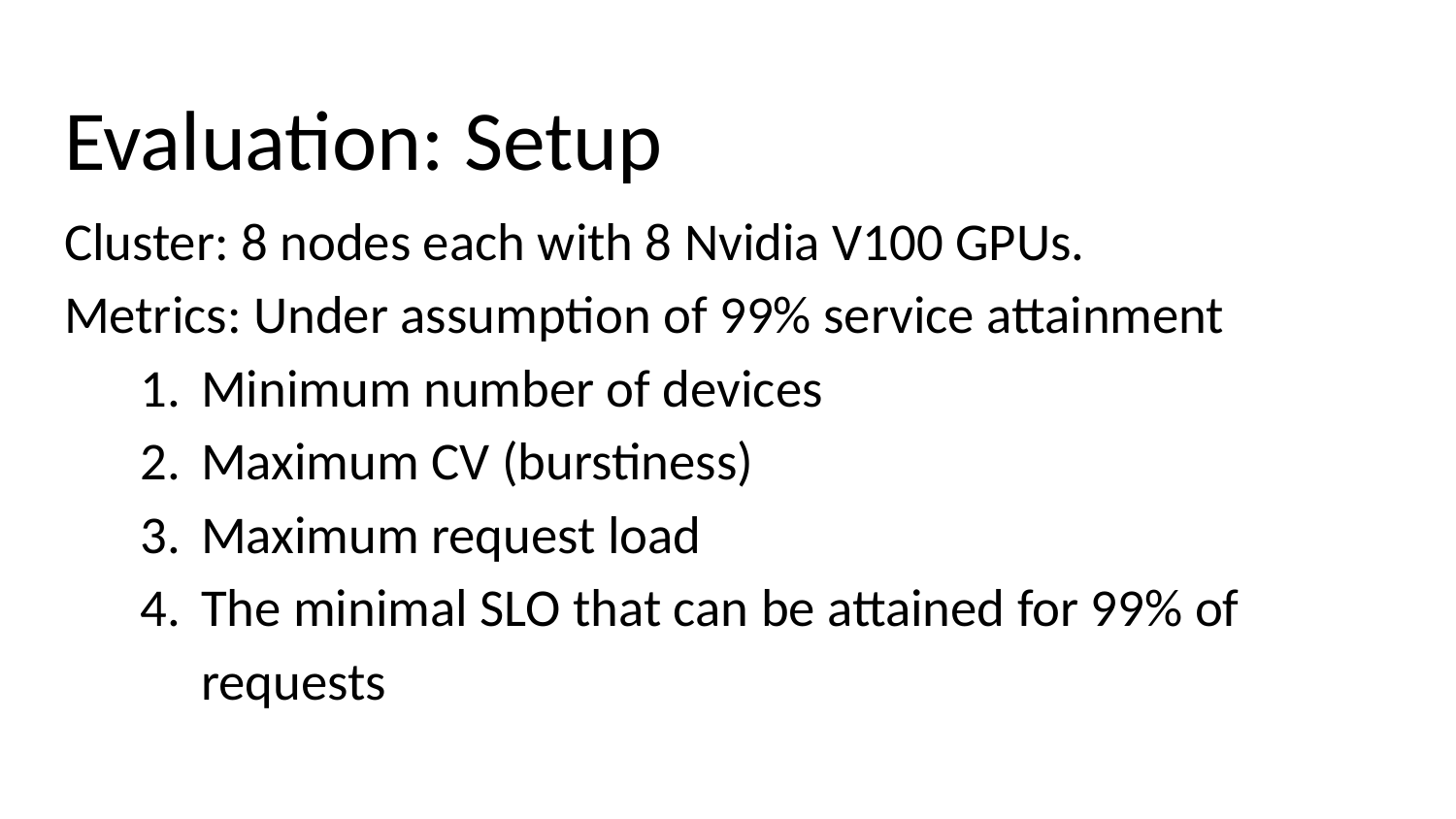

# Evaluation: Setup
Cluster: 8 nodes each with 8 Nvidia V100 GPUs.
Metrics: Under assumption of 99% service attainment
Minimum number of devices
Maximum CV (burstiness)
Maximum request load
The minimal SLO that can be attained for 99% of requests